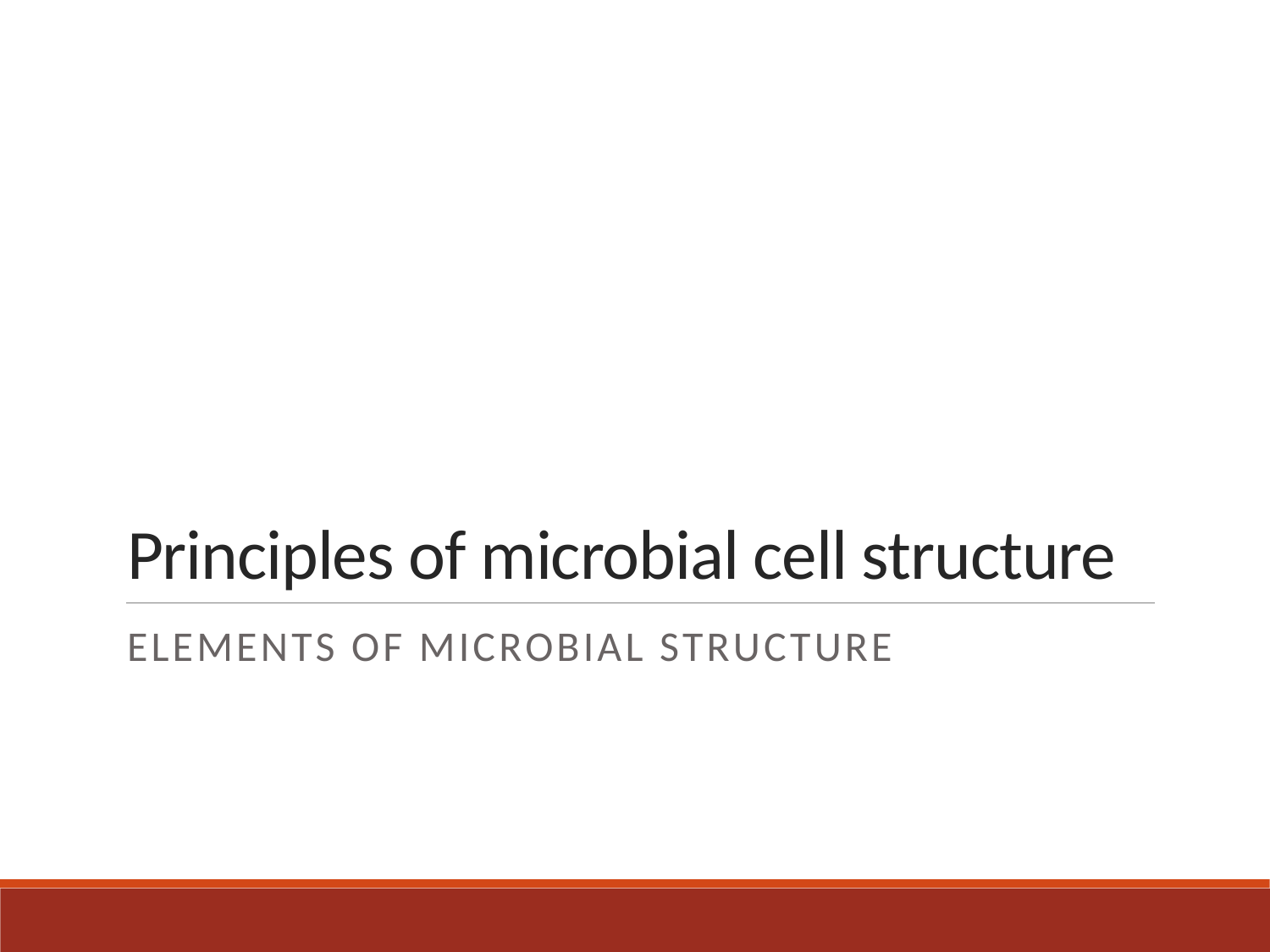

# Principles of microbial cell structure
Elements of Microbial Structure